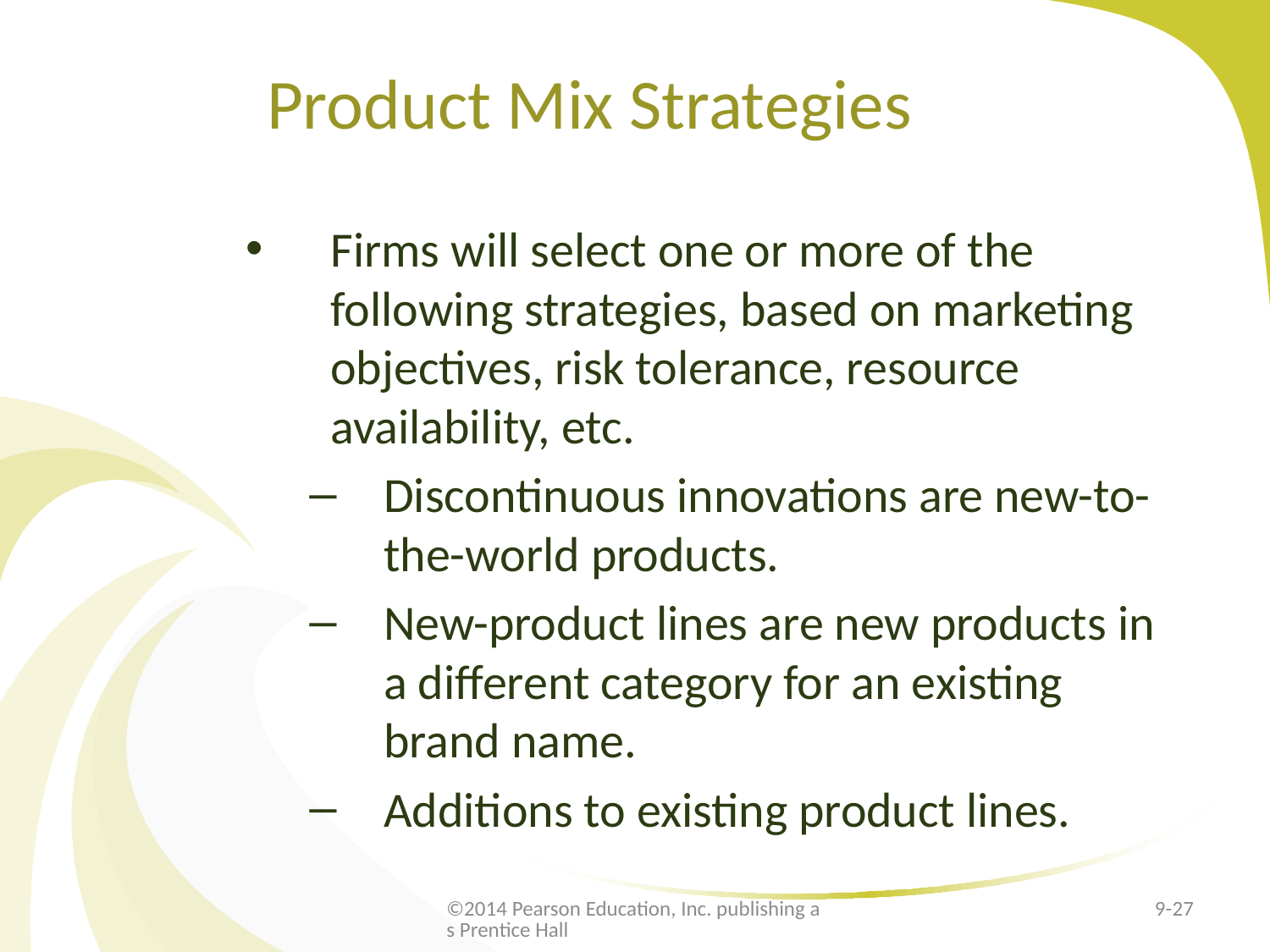

# Product Mix Strategies
Firms will select one or more of the following strategies, based on marketing objectives, risk tolerance, resource availability, etc.
Discontinuous innovations are new-to-the-world products.
New-product lines are new products in a different category for an existing brand name.
Additions to existing product lines.

©2014 Pearson Education, Inc. publishing as Prentice Hall
9-27